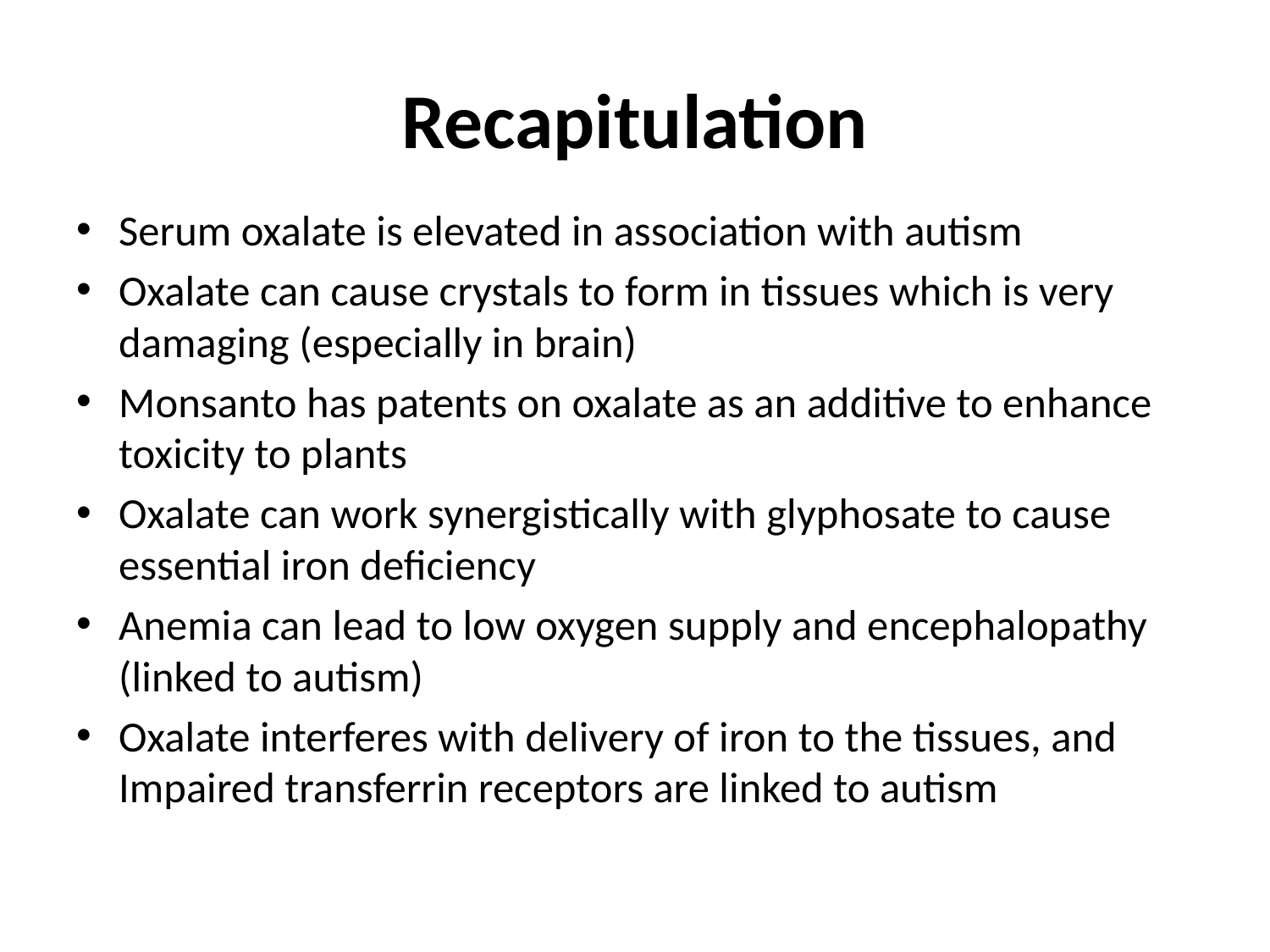

# Recapitulation
Serum oxalate is elevated in association with autism
Oxalate can cause crystals to form in tissues which is very damaging (especially in brain)
Monsanto has patents on oxalate as an additive to enhance toxicity to plants
Oxalate can work synergistically with glyphosate to cause essential iron deficiency
Anemia can lead to low oxygen supply and encephalopathy (linked to autism)
Oxalate interferes with delivery of iron to the tissues, and Impaired transferrin receptors are linked to autism